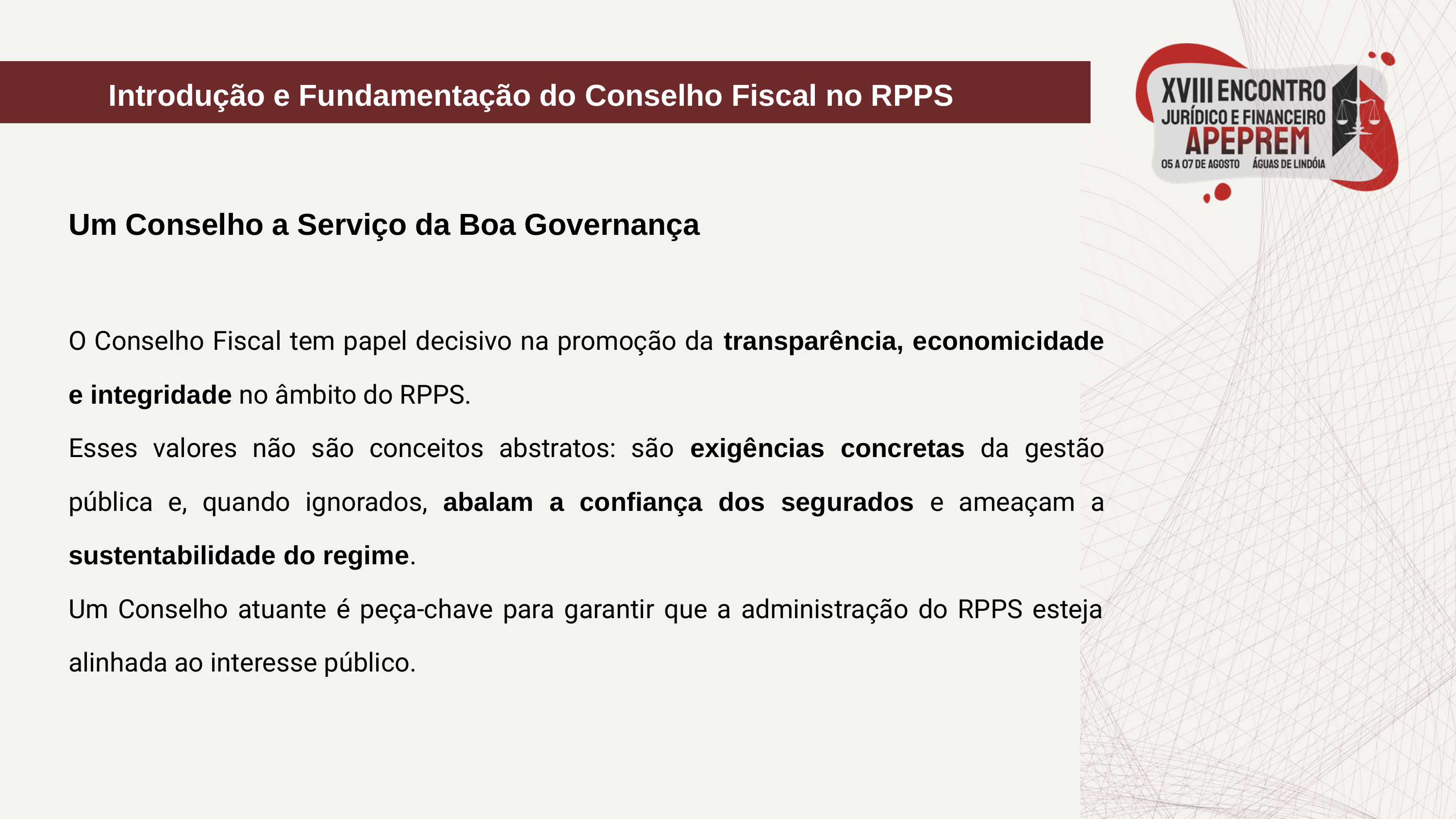

Introdução e Fundamentação do Conselho Fiscal no RPPS
Um Conselho a Serviço da Boa Governança
O Conselho Fiscal tem papel decisivo na promoção da transparência, economicidade e integridade no âmbito do RPPS.
Esses valores não são conceitos abstratos: são exigências concretas da gestão pública e, quando ignorados, abalam a confiança dos segurados e ameaçam a sustentabilidade do regime.
Um Conselho atuante é peça-chave para garantir que a administração do RPPS esteja alinhada ao interesse público.